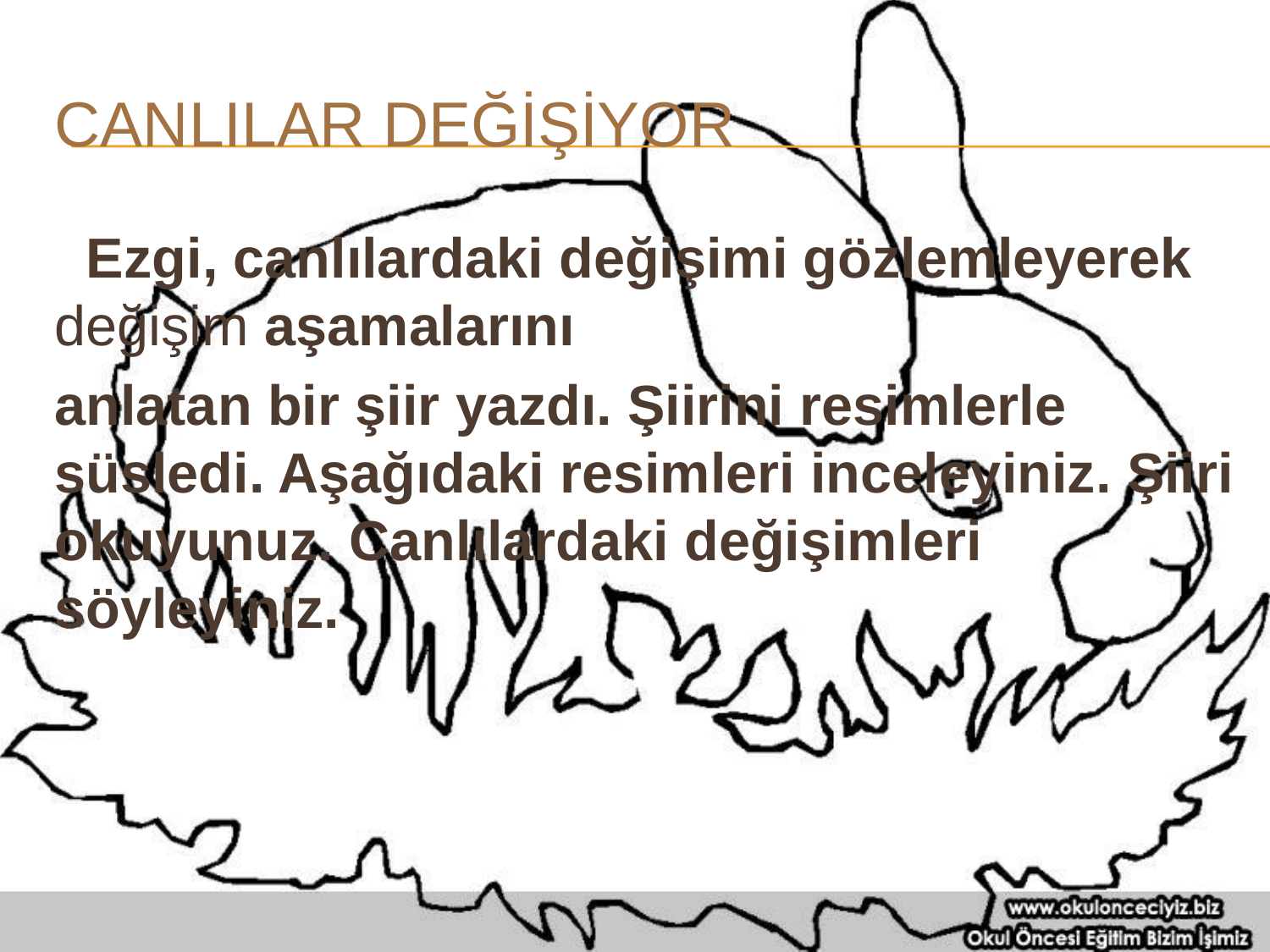

# CANLILAR DEĞİŞİYOR
  Ezgi, canlılardaki değişimi gözlemleyerek değişim aşamalarını
anlatan bir şiir yazdı. Şiirini resimlerle süsledi. Aşağıdaki resimleri inceleyiniz. Şiiri okuyunuz. Canlılardaki değişimleri söyleyiniz.